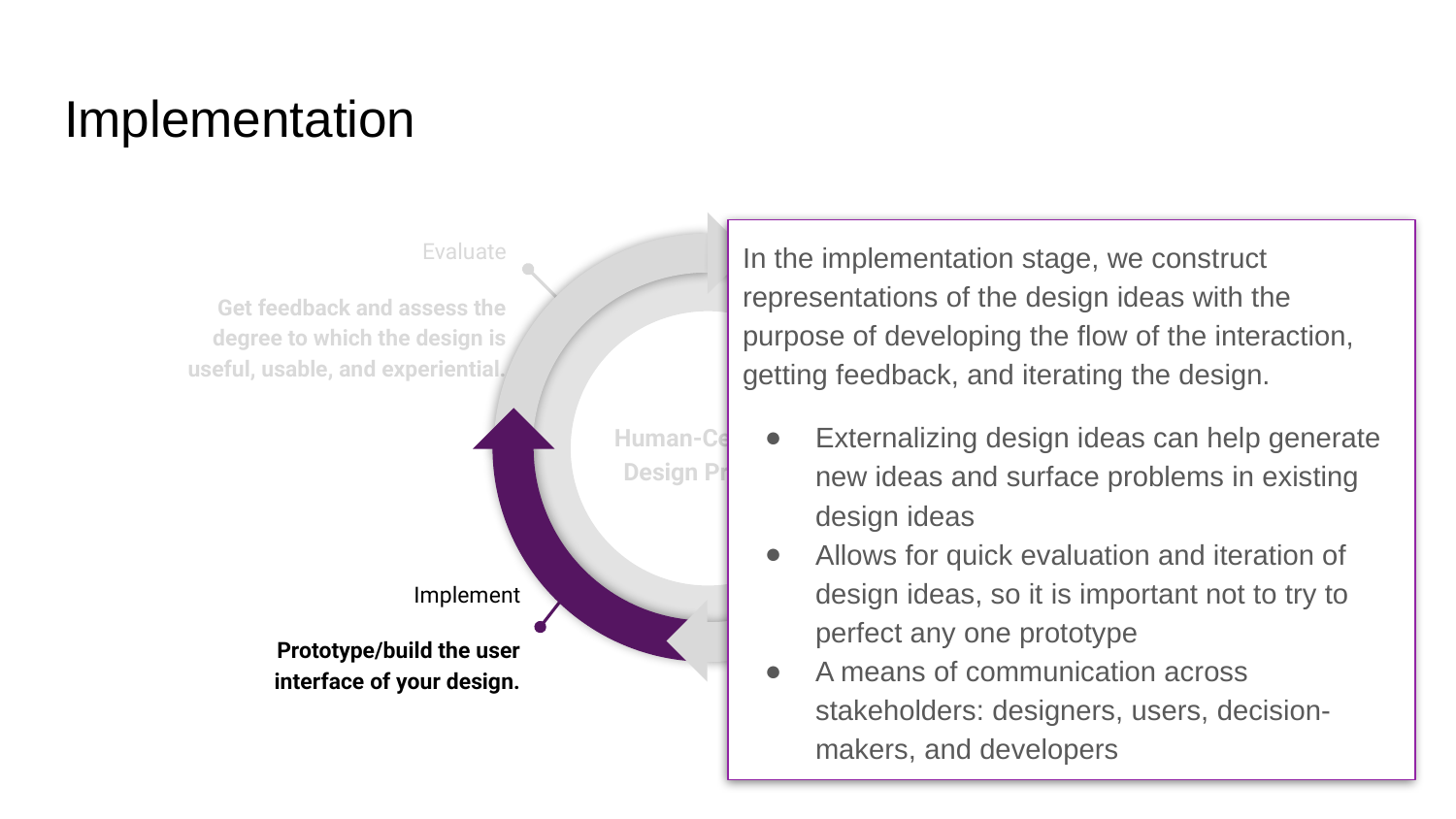

# Implementation
In the implementation stage, we construct representations of the design ideas with the purpose of developing the flow of the interaction, getting feedback, and iterating the design.
Externalizing design ideas can help generate new ideas and surface problems in existing design ideas
Allows for quick evaluation and iteration of design ideas, so it is important not to try to perfect any one prototype
A means of communication across stakeholders: designers, users, decision-makers, and developers
Evaluate

Get feedback and assess the degree to which the design is useful, usable, and experiential.
User research

Understand the people you are designing for, their needs and experiences.

Human-Centered Design Process

Implement

Prototype/build the user interface of your design.
Design

Envision creative solutions that respond to users’ needs and offer positive experiences.